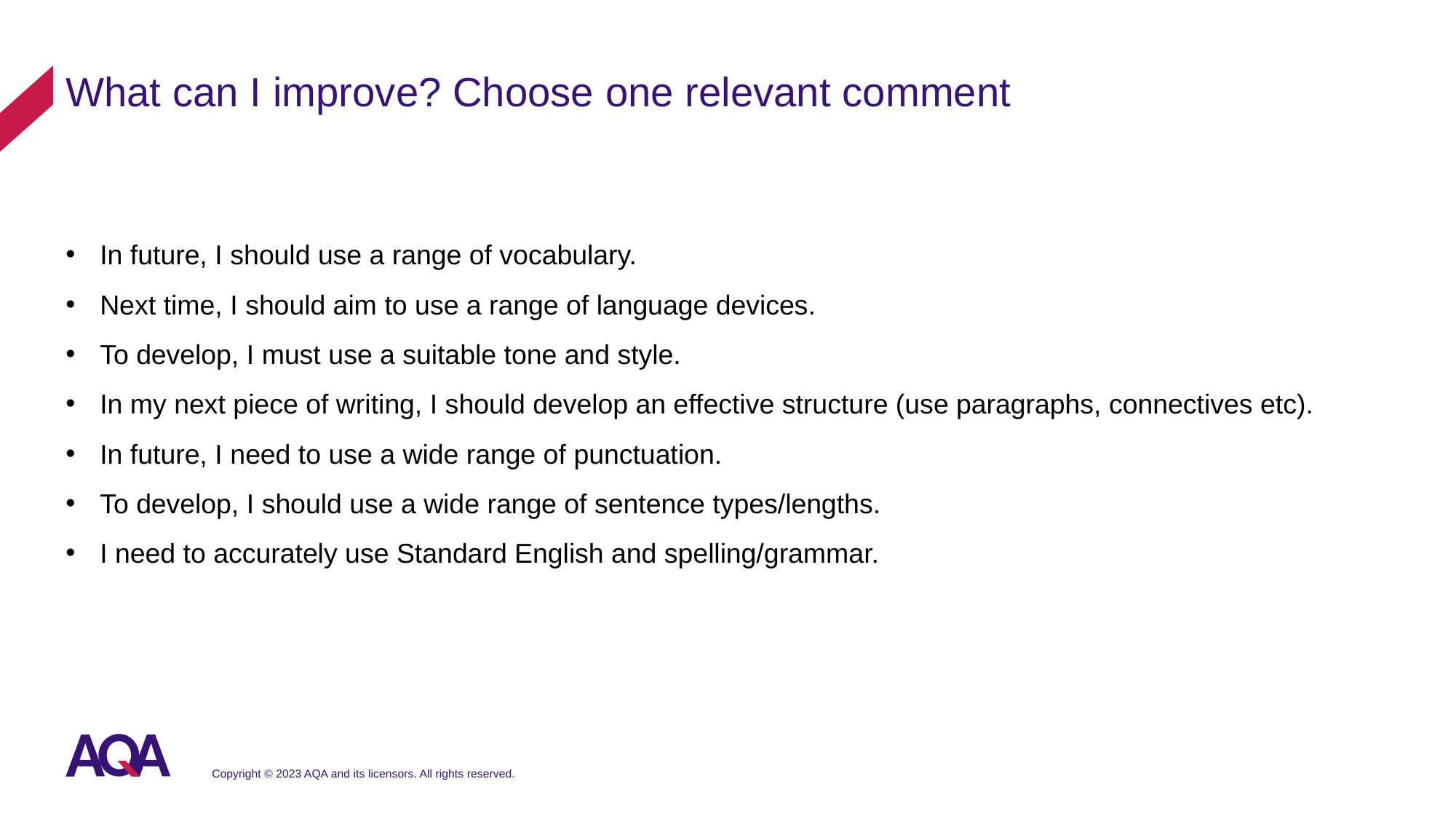

# What can I improve? Choose one relevant comment
In future, I should use a range of vocabulary.
Next time, I should aim to use a range of language devices.
To develop, I must use a suitable tone and style.
In my next piece of writing, I should develop an effective structure (use paragraphs, connectives etc).
In future, I need to use a wide range of punctuation.
To develop, I should use a wide range of sentence types/lengths.
I need to accurately use Standard English and spelling/grammar.

Copyright © 2023 AQA and its licensors. All rights reserved.